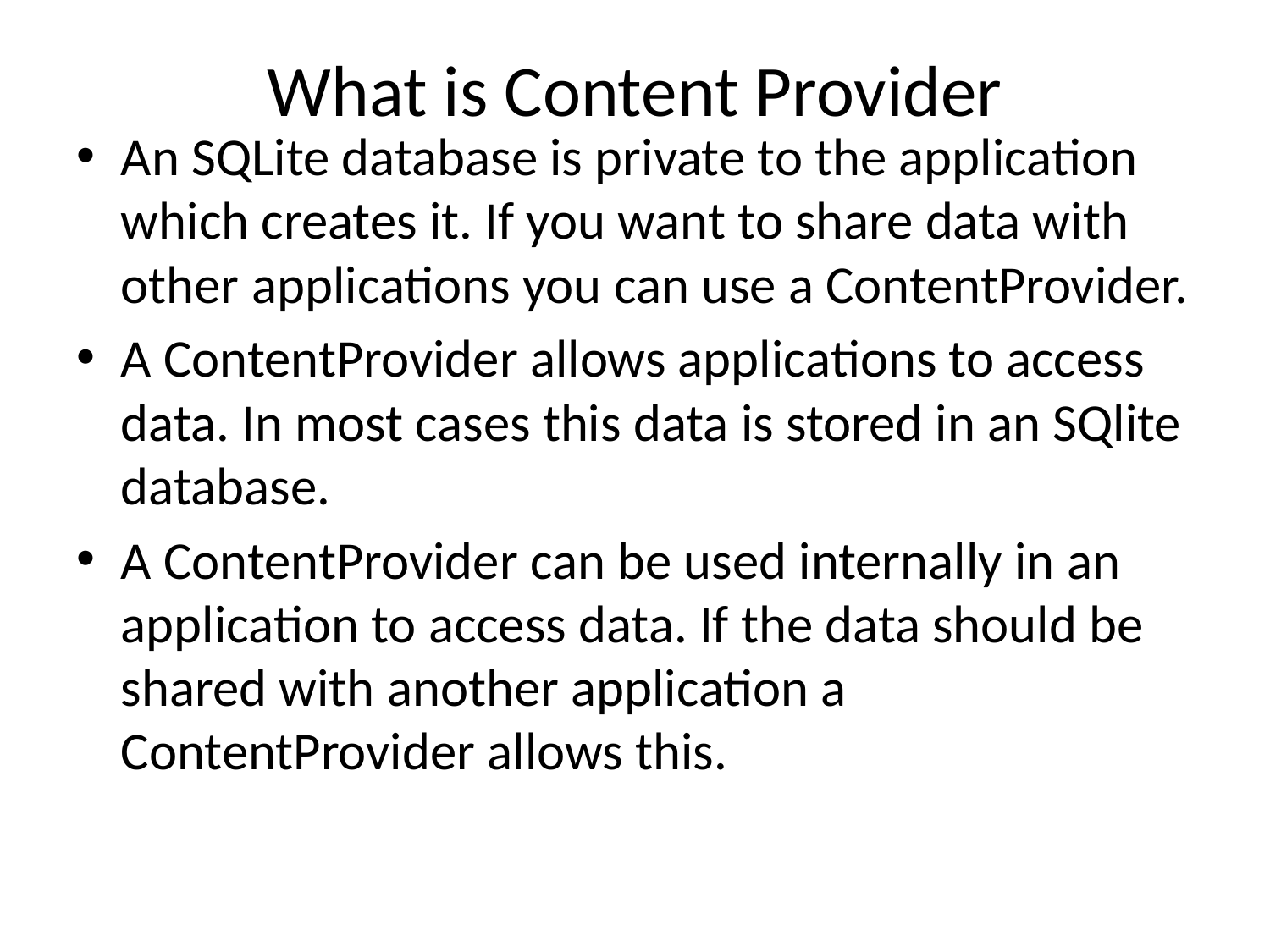

# What is Content Provider
An SQLite database is private to the application which creates it. If you want to share data with other applications you can use a ContentProvider.
A ContentProvider allows applications to access data. In most cases this data is stored in an SQlite database.
A ContentProvider can be used internally in an application to access data. If the data should be shared with another application a ContentProvider allows this.